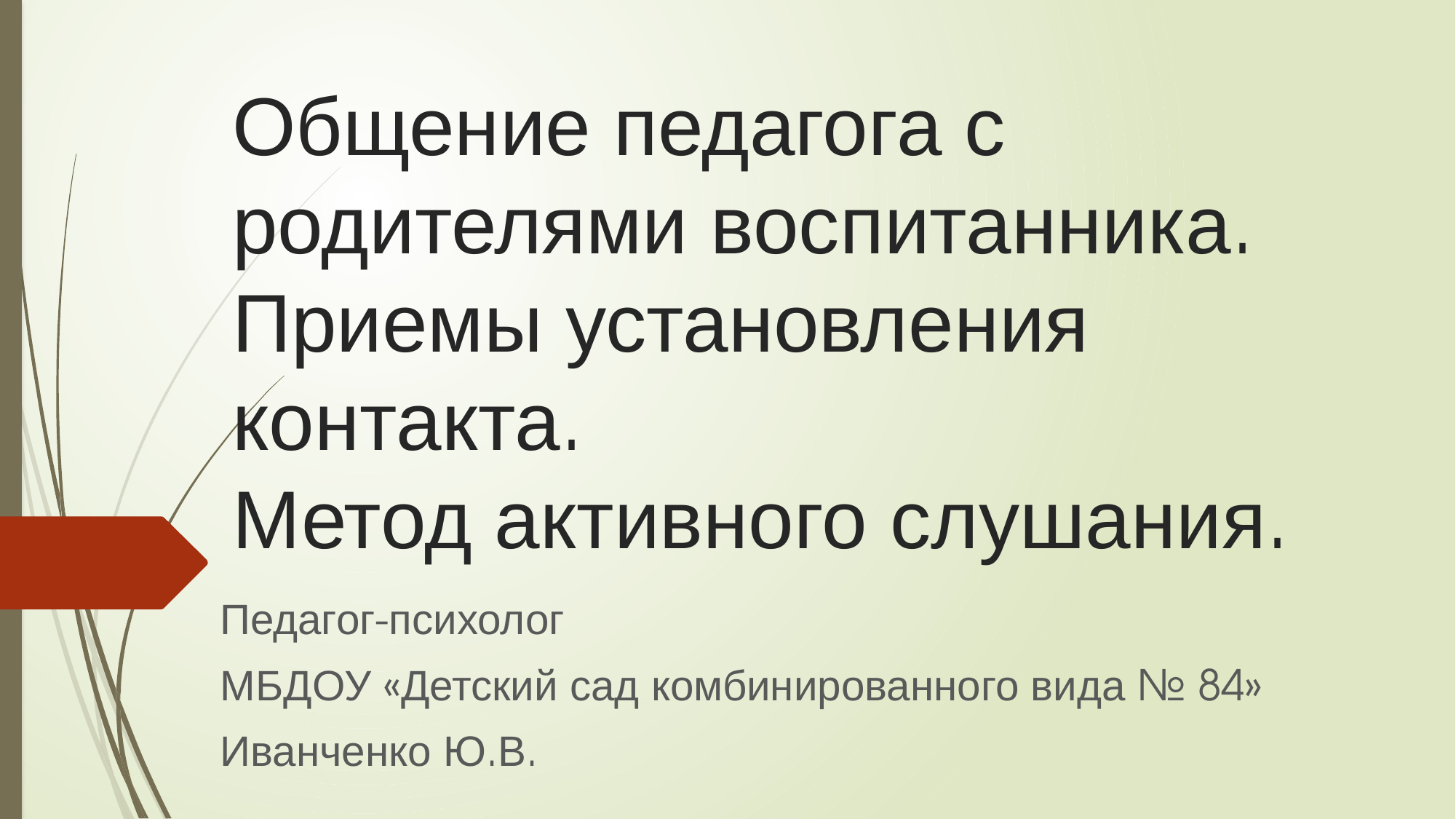

# Общение педагога с родителями воспитанника. Приемы установления контакта. Метод активного слушания.
Педагог-психолог
МБДОУ «Детский сад комбинированного вида № 84»
Иванченко Ю.В.